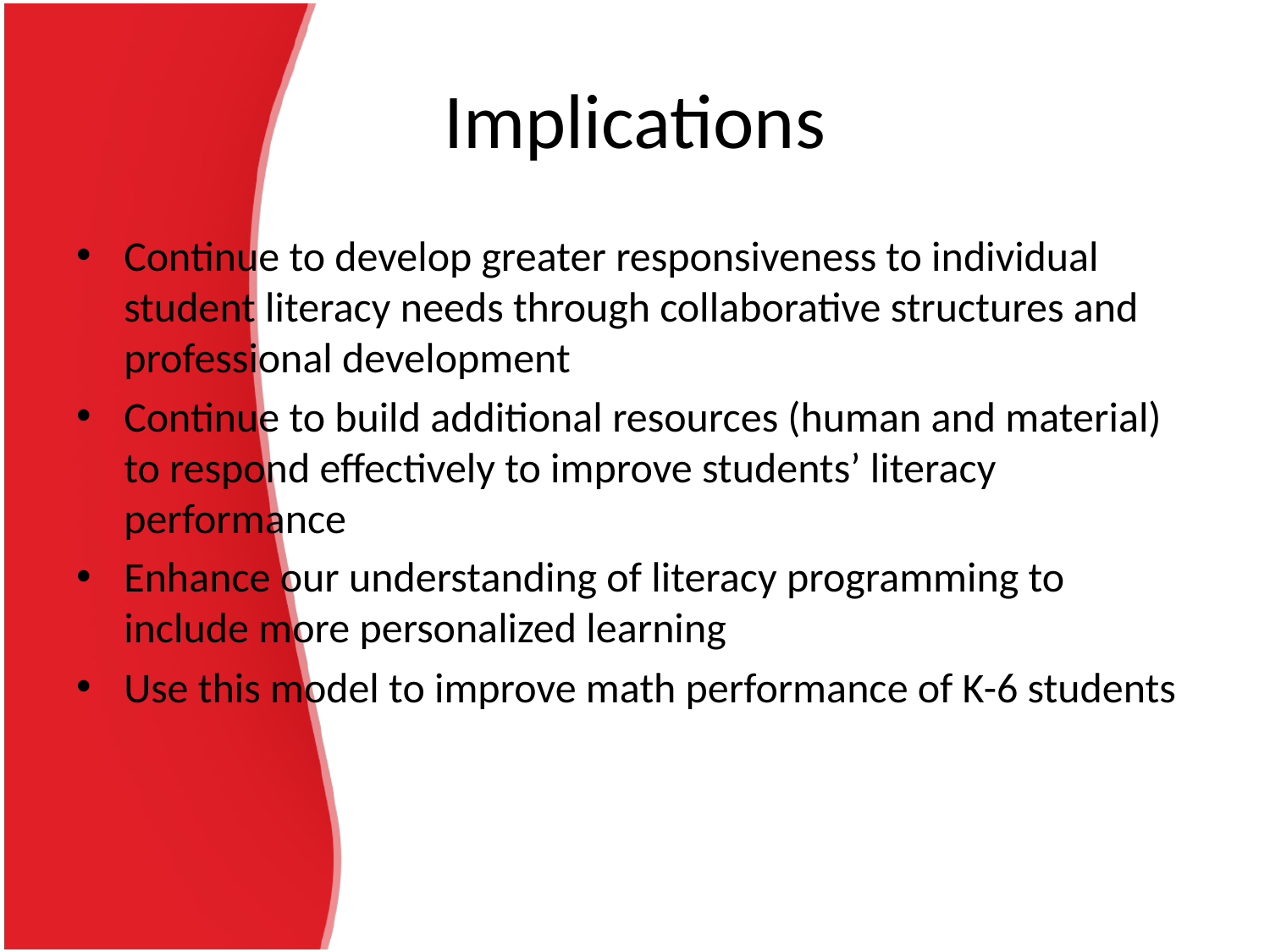

# Implications
Continue to develop greater responsiveness to individual student literacy needs through collaborative structures and professional development
Continue to build additional resources (human and material) to respond effectively to improve students’ literacy performance
Enhance our understanding of literacy programming to include more personalized learning
Use this model to improve math performance of K-6 students